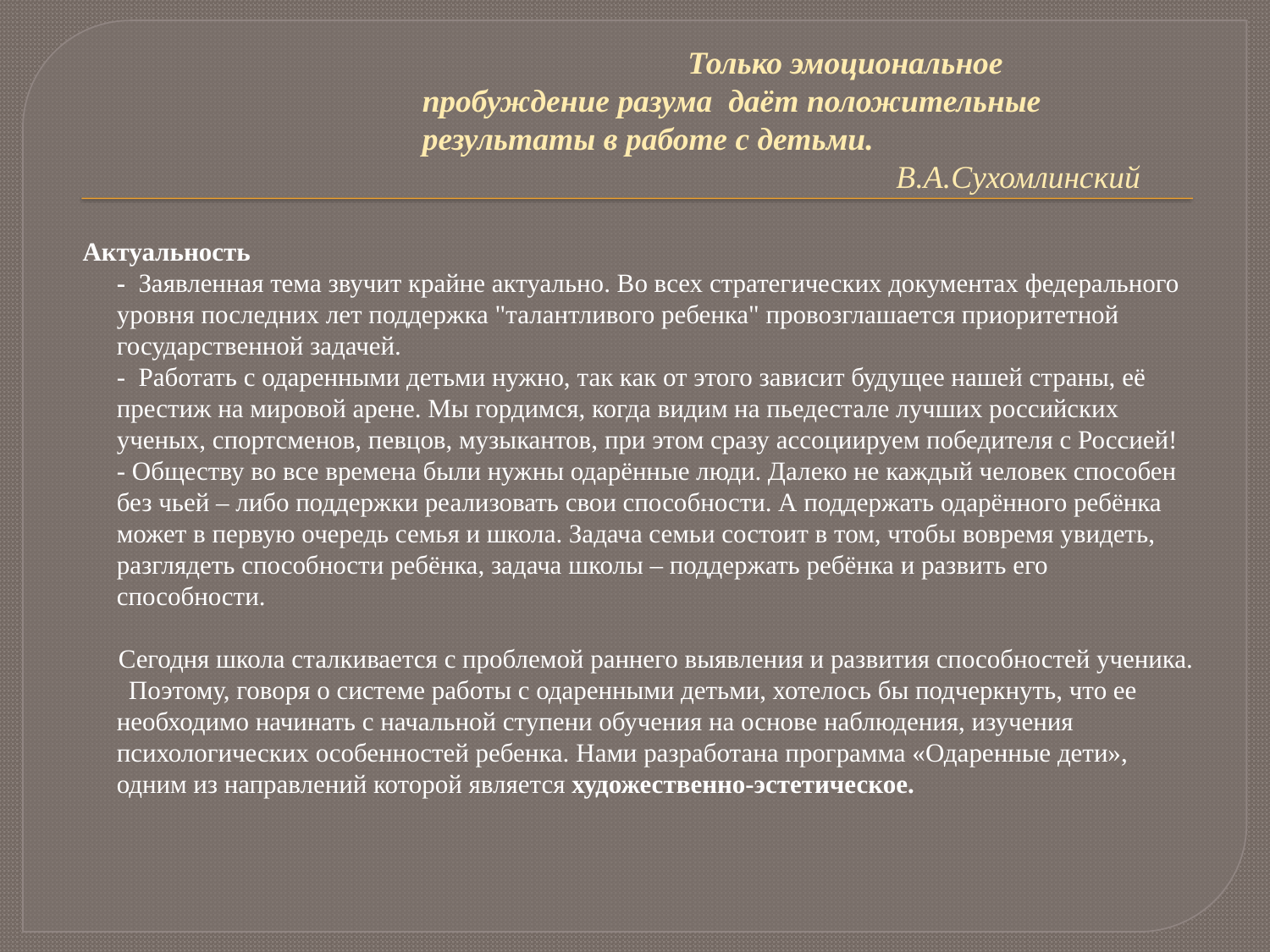

# Только эмоциональное пробуждение разума  даёт положительные результаты в работе с детьми. В.А.Сухомлинский
 Актуальность
-  Заявленная тема звучит крайне актуально. Во всех стратегических документах федерального уровня последних лет поддержка "талантливого ребенка" провозглашается приоритетной государственной задачей.
-  Работать с одаренными детьми нужно, так как от этого зависит будущее нашей страны, её престиж на мировой арене. Мы гордимся, когда видим на пьедестале лучших российских ученых, спортсменов, певцов, музыкантов, при этом сразу ассоциируем победителя с Россией!
- Обществу во все времена были нужны одарённые люди. Далеко не каждый человек способен без чьей – либо поддержки реализовать свои способности. А поддержать одарённого ребёнка может в первую очередь семья и школа. Задача семьи состоит в том, чтобы вовремя увидеть, разглядеть способности ребёнка, задача школы – поддержать ребёнка и развить его способности.
        Сегодня школа сталкивается с проблемой раннего выявления и развития способностей ученика.
        Поэтому, говоря о системе работы с одаренными детьми, хотелось бы подчеркнуть, что ее необходимо начинать с начальной ступени обучения на основе наблюдения, изучения психологических особенностей ребенка. Нами разработана программа «Одаренные дети», одним из направлений которой является художественно-эстетическое.